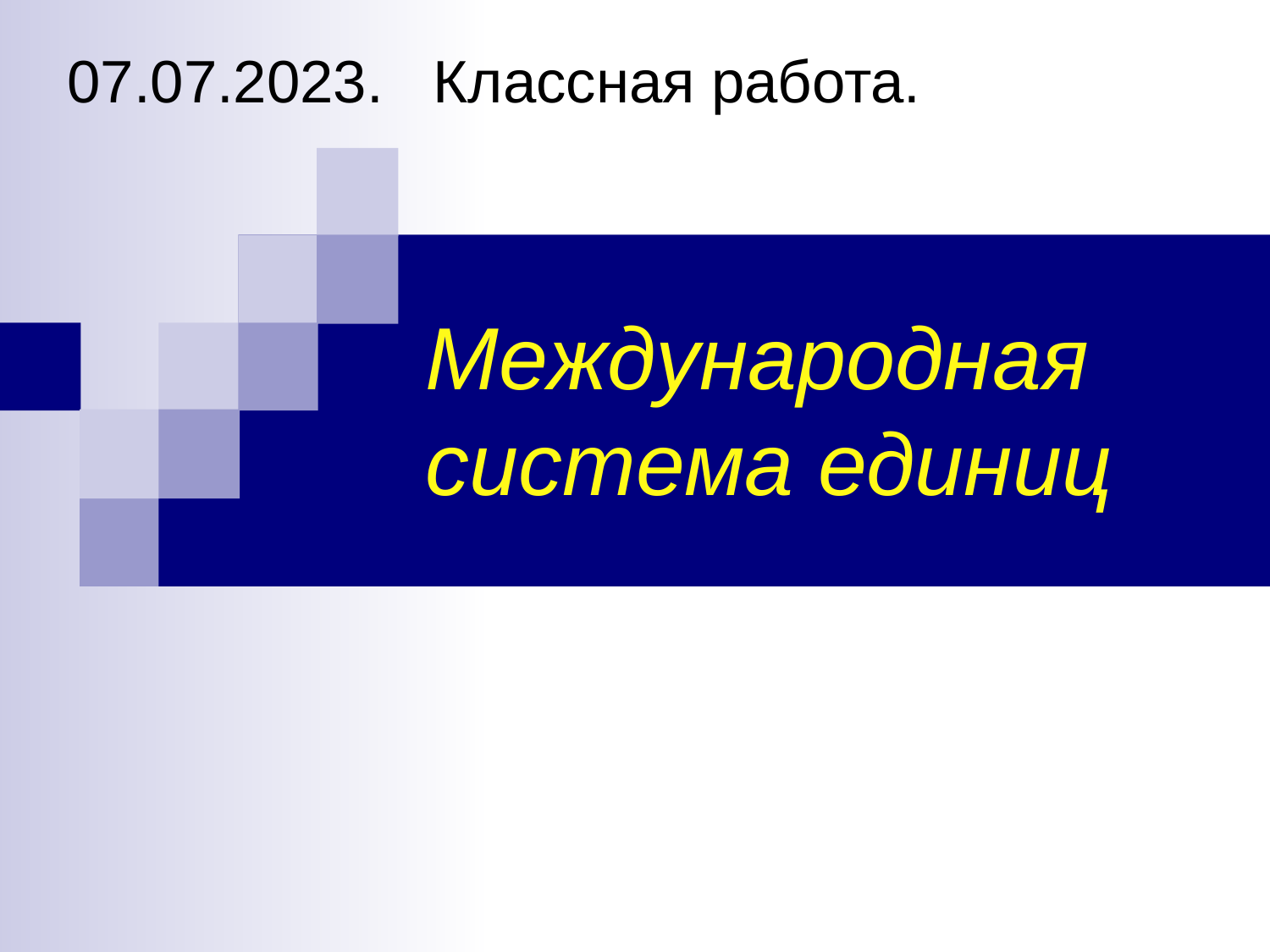

07.07.2023.   Классная работа.
# Международная система единиц